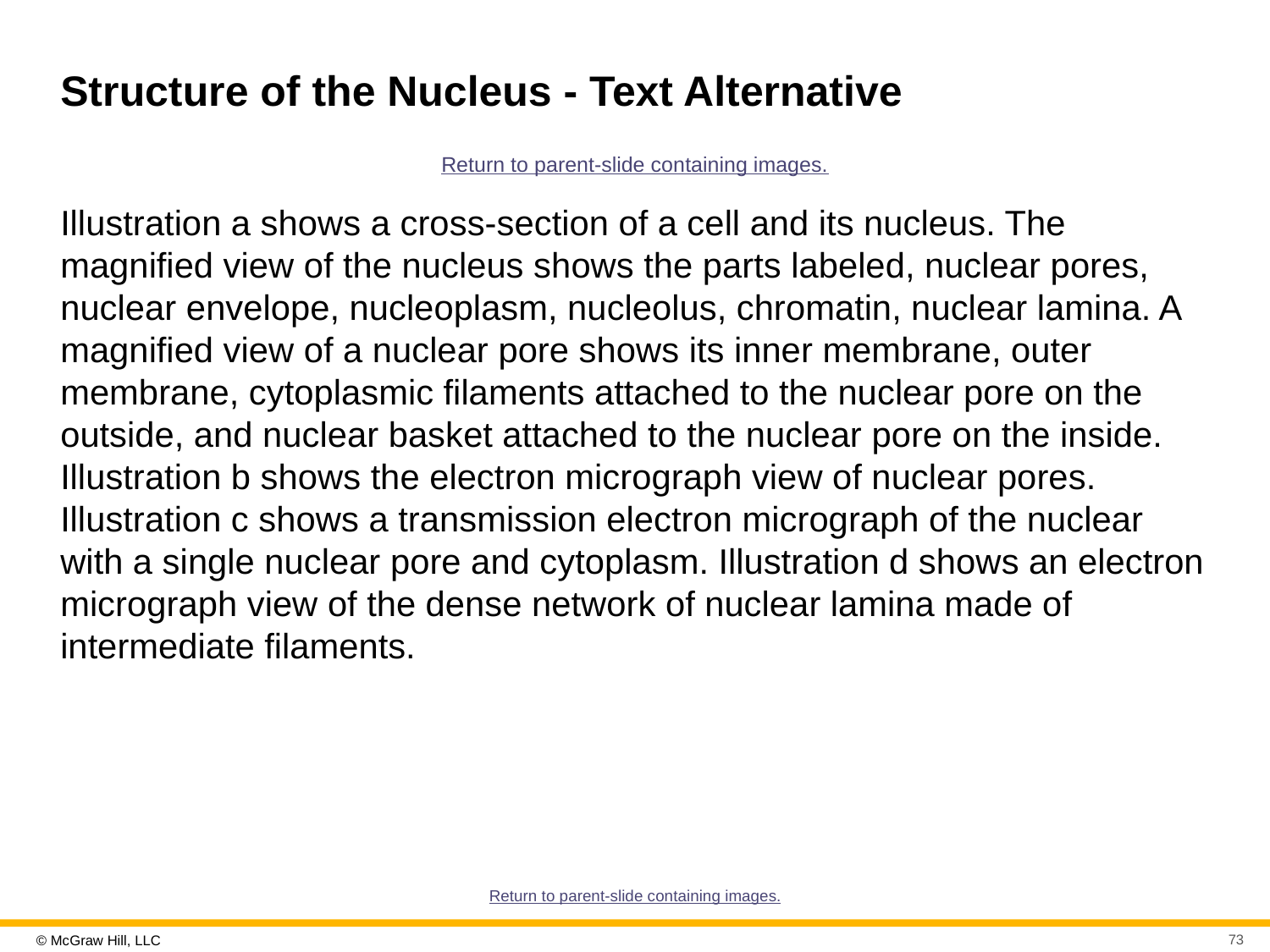

# Structure of the Nucleus - Text Alternative
Return to parent-slide containing images.
Illustration a shows a cross-section of a cell and its nucleus. The magnified view of the nucleus shows the parts labeled, nuclear pores, nuclear envelope, nucleoplasm, nucleolus, chromatin, nuclear lamina. A magnified view of a nuclear pore shows its inner membrane, outer membrane, cytoplasmic filaments attached to the nuclear pore on the outside, and nuclear basket attached to the nuclear pore on the inside. Illustration b shows the electron micrograph view of nuclear pores. Illustration c shows a transmission electron micrograph of the nuclear with a single nuclear pore and cytoplasm. Illustration d shows an electron micrograph view of the dense network of nuclear lamina made of intermediate filaments.
Return to parent-slide containing images.
73